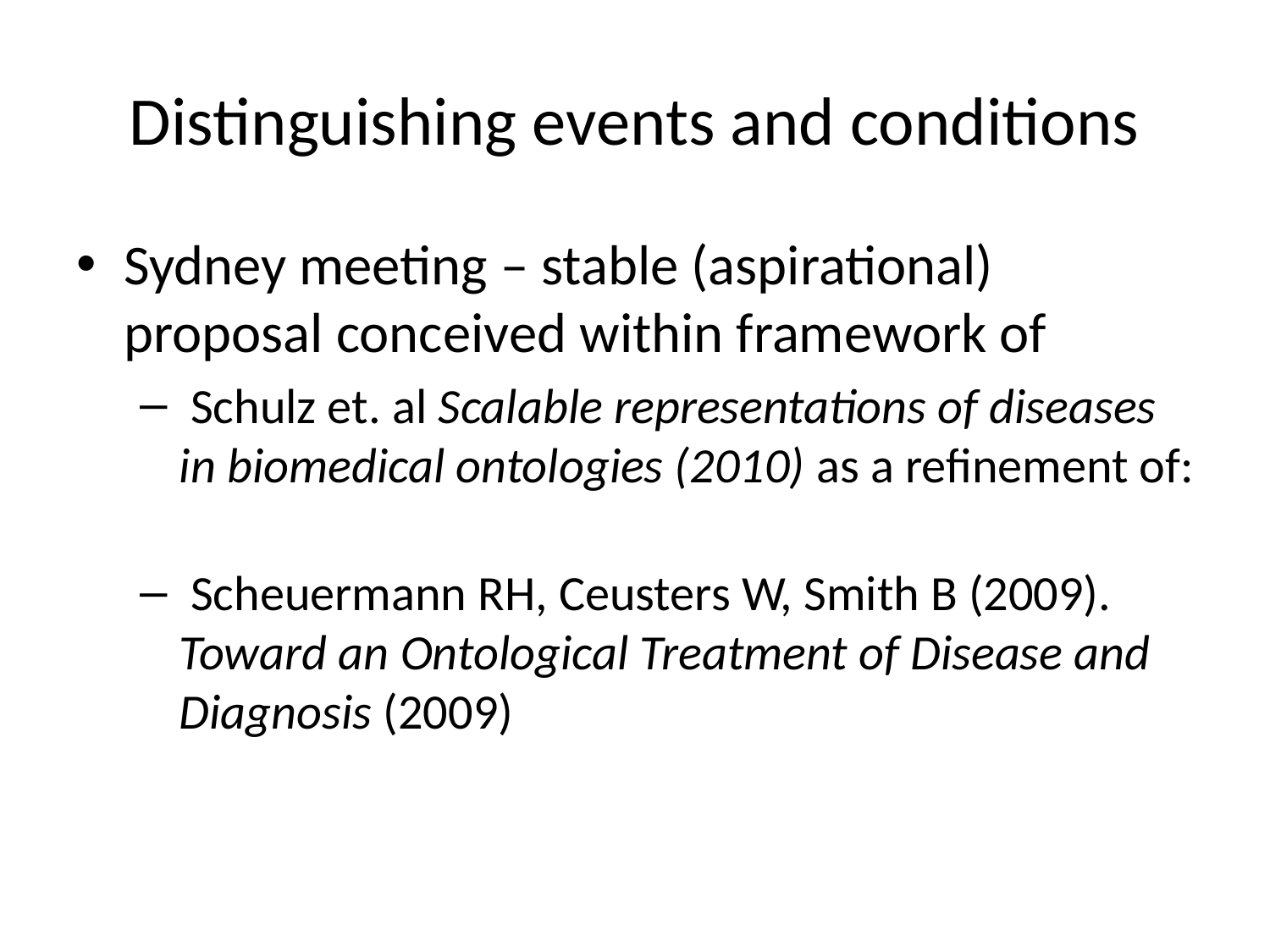

# Distinguishing events and conditions
Sydney meeting – stable (aspirational) proposal conceived within framework of
 Schulz et. al Scalable representations of diseases in biomedical ontologies (2010) as a refinement of:
 Scheuermann RH, Ceusters W, Smith B (2009). Toward an Ontological Treatment of Disease and Diagnosis (2009)